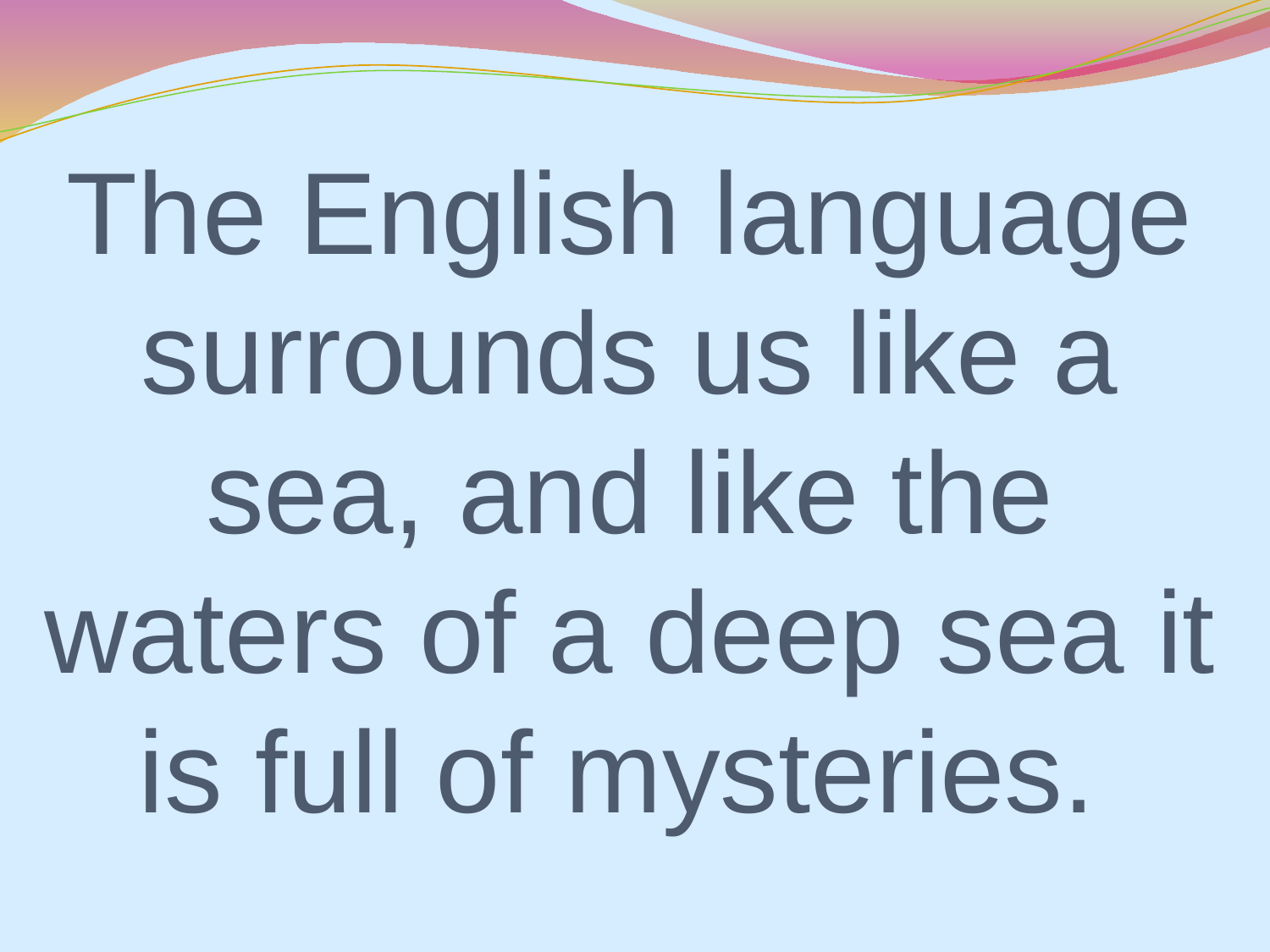

# The English language surrounds us like a sea, and like the waters of a deep sea it is full of mysteries.